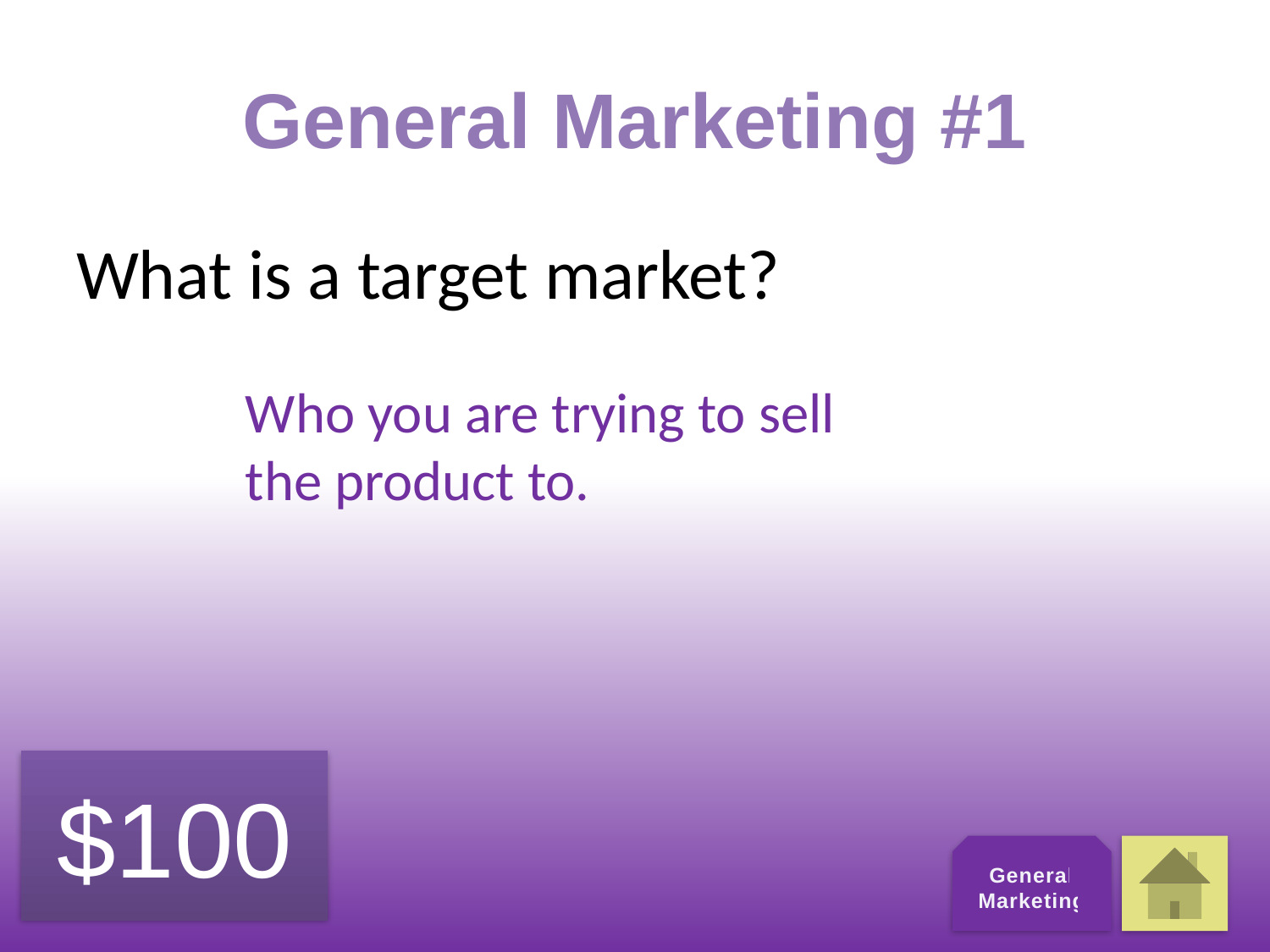

# General Marketing #1
What is a target market?
Who you are trying to sell the product to.
$100
General Marketing